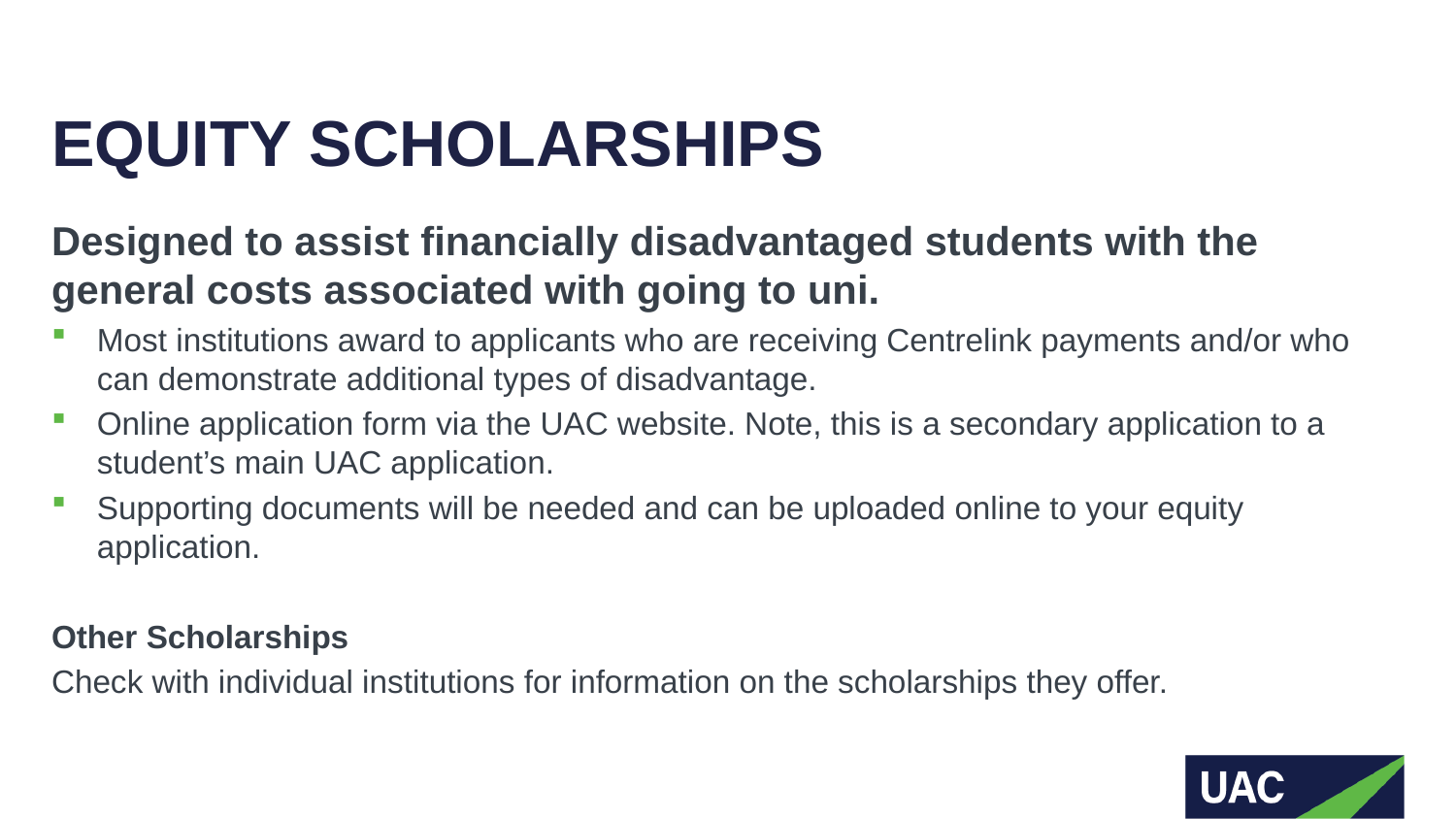

# EQUITY SCHOLARSHIPS
Designed to assist financially disadvantaged students with the general costs associated with going to uni.
Most institutions award to applicants who are receiving Centrelink payments and/or who can demonstrate additional types of disadvantage.
Online application form via the UAC website. Note, this is a secondary application to a student’s main UAC application.
Supporting documents will be needed and can be uploaded online to your equity application.

Other Scholarships
Check with individual institutions for information on the scholarships they offer.